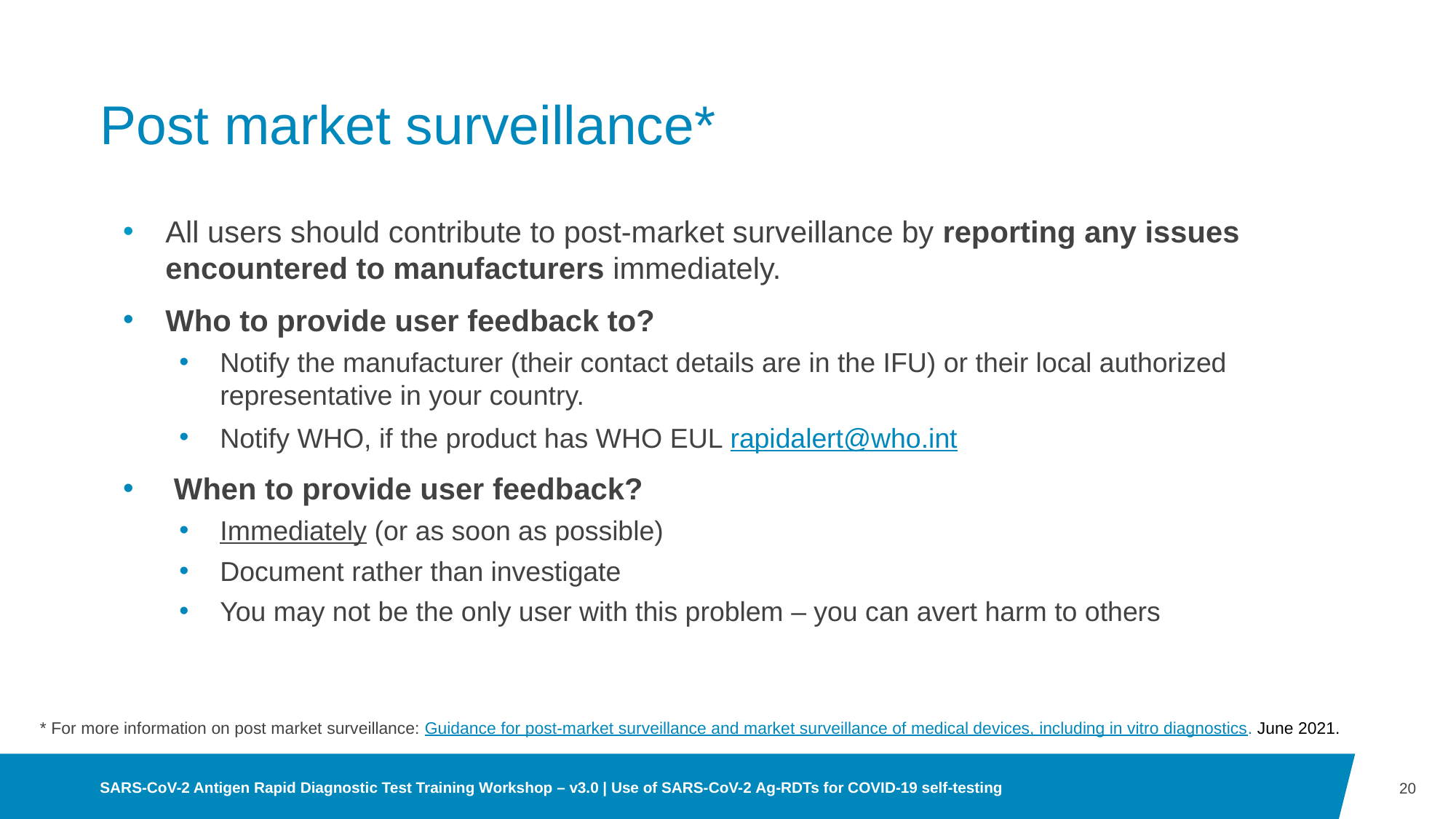

# Post market surveillance*
All users should contribute to post-market surveillance by reporting any issues encountered to manufacturers immediately.
Who to provide user feedback to?
Notify the manufacturer (their contact details are in the IFU) or their local authorized representative in your country.
Notify WHO, if the product has WHO EUL rapidalert@who.int
 When to provide user feedback?
Immediately (or as soon as possible)
Document rather than investigate
You may not be the only user with this problem – you can avert harm to others

* For more information on post market surveillance: Guidance for post-market surveillance and market surveillance of medical devices, including in vitro diagnostics. June 2021.
20
SARS-CoV-2 Antigen Rapid Diagnostic Test Training Workshop – v3.0 | Use of SARS-CoV-2 Ag-RDTs for COVID-19 self-testing